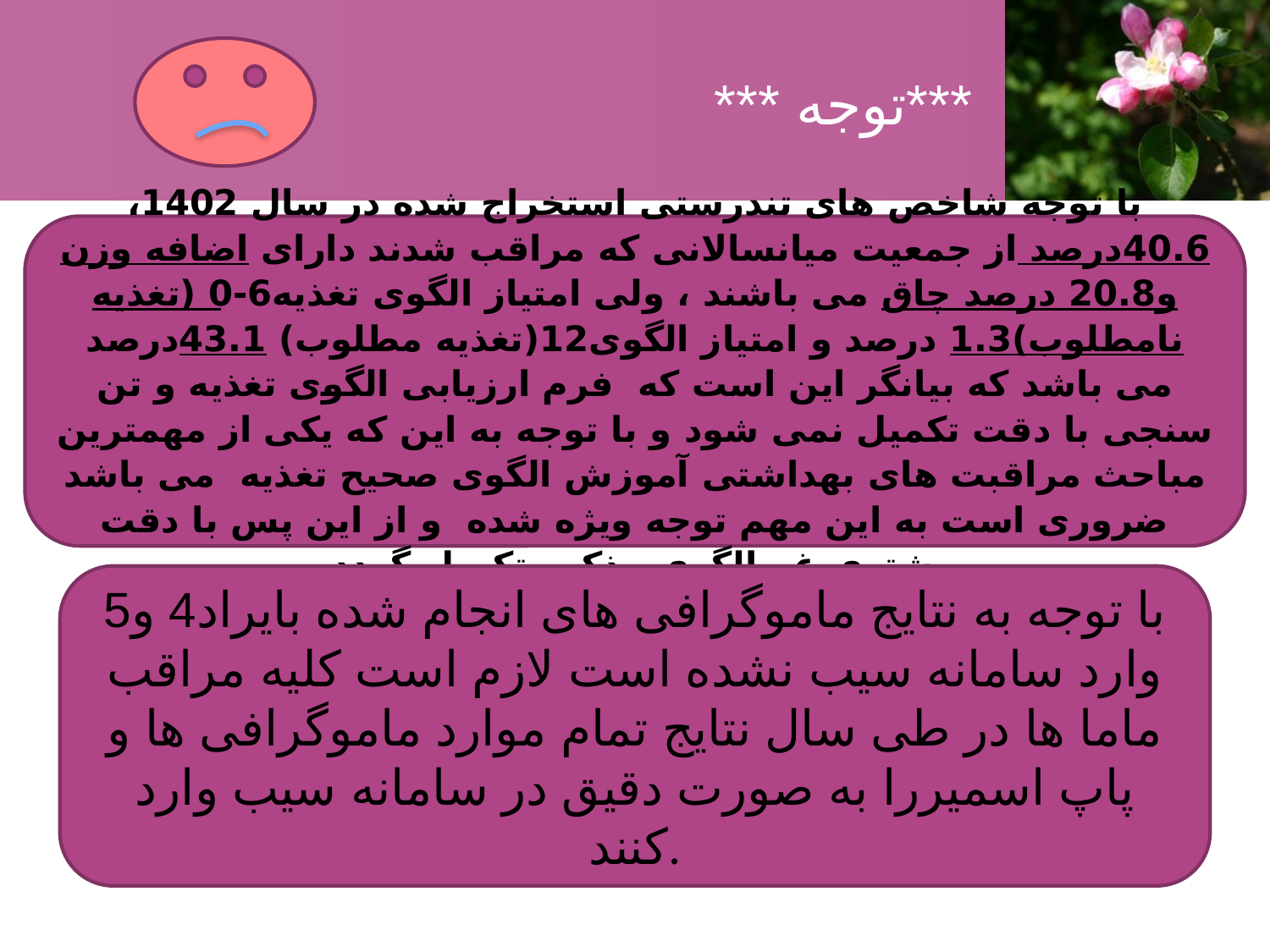

# ***توجه ***

با توجه شاخص های تندرستی استخراج شده در سال 1402، 40.6درصد از جمعیت میانسالانی که مراقب شدند دارای اضافه وزن و20.8 درصد چاق می باشند ، ولی امتیاز الگوی تغذیه6-0 (تغذیه نامطلوب)1.3 درصد و امتیاز الگوی12(تغذیه مطلوب) 43.1درصد می باشد که بیانگر این است که  فرم ارزیابی الگوی تغذیه و تن سنجی با دقت تکمیل نمی شود و با توجه به این که یکی از مهمترین مباحث مراقبت های بهداشتی آموزش الگوی صحیح تغذیه  می باشد ضروری است به این مهم توجه ویژه شده  و از این پس با دقت بیشتری غربالگری مذکور تکمیل گردد.
با توجه به نتایج ماموگرافی های انجام شده بایراد4 و5 وارد سامانه سیب نشده است لازم است کلیه مراقب ماما ها در طی سال نتایج تمام موارد ماموگرافی ها و پاپ اسمیررا به صورت دقیق در سامانه سیب وارد کنند.